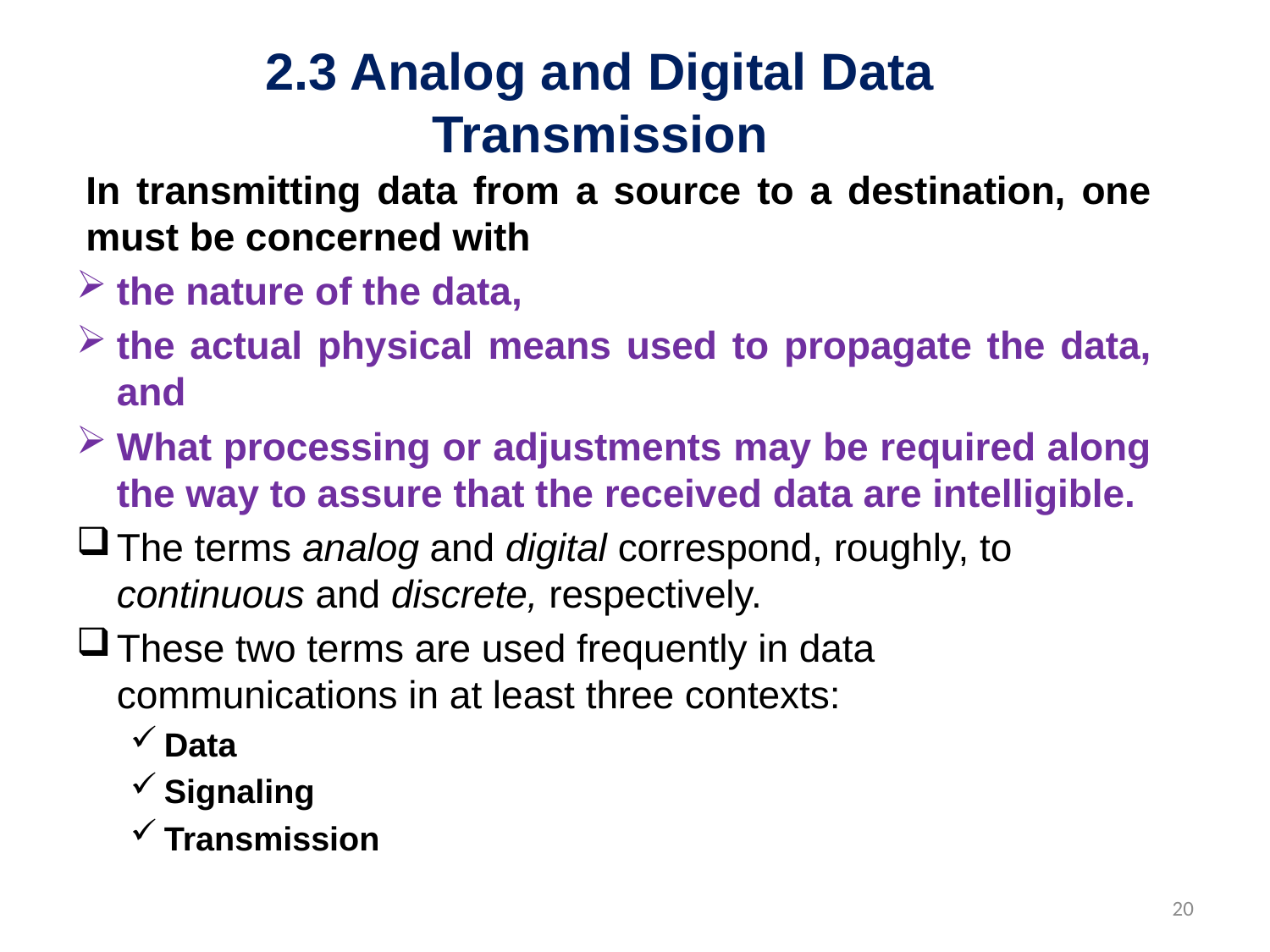

# 2.3 Analog and Digital Data Transmission
In transmitting data from a source to a destination, one must be concerned with
the nature of the data,
the actual physical means used to propagate the data, and
What processing or adjustments may be required along the way to assure that the received data are intelligible.
The terms analog and digital correspond, roughly, to continuous and discrete, respectively.
These two terms are used frequently in data communications in at least three contexts:
Data
Signaling
Transmission
20